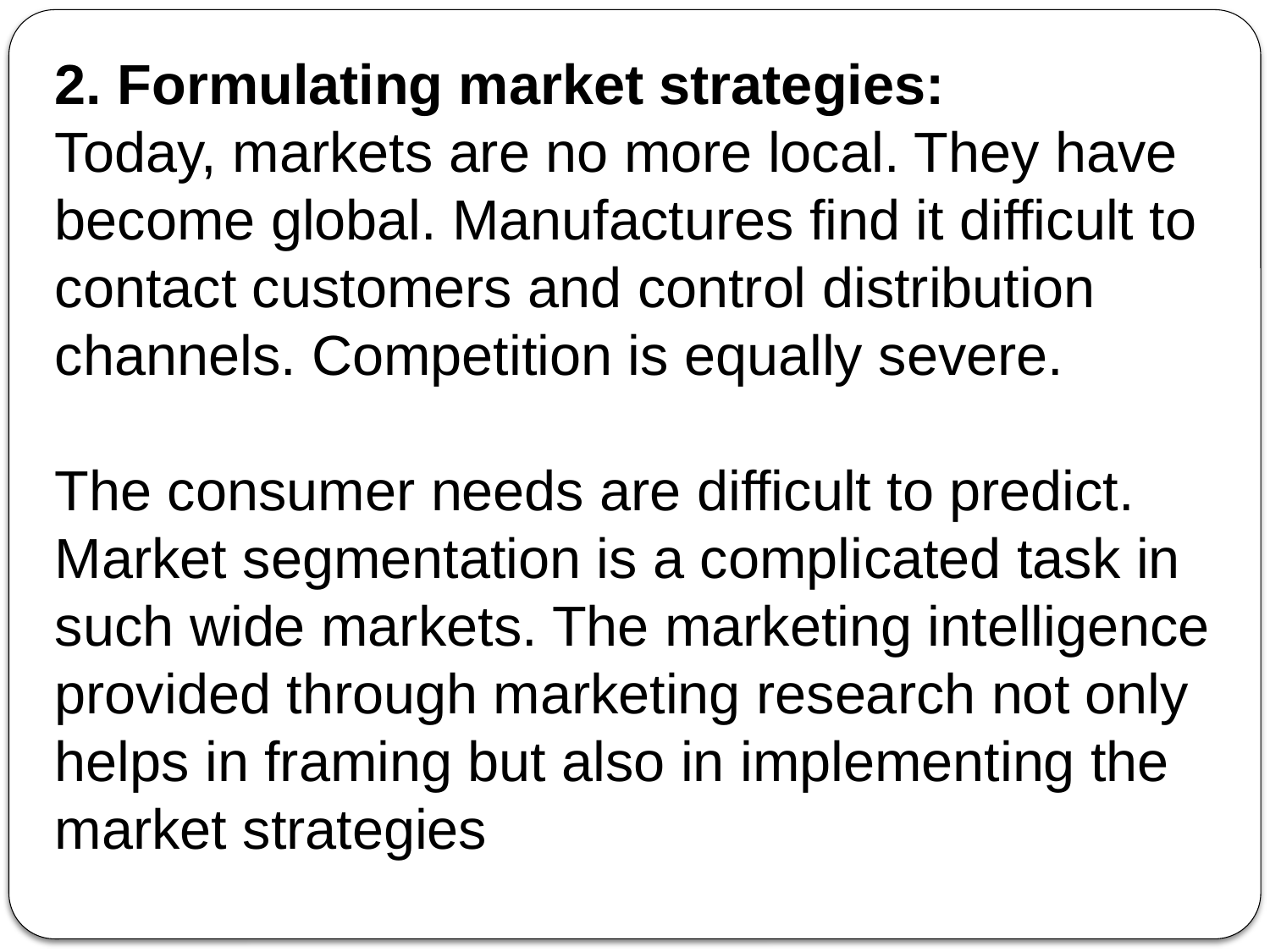

2. Formulating market strategies:
Today, markets are no more local. They have become global. Manufactures find it difficult to contact customers and control distribution channels. Competition is equally severe.

The consumer needs are difficult to predict. Market segmentation is a compli­cated task in such wide markets. The marketing intelligence provided through marketing research not only helps in framing but also in implementing the market strategies